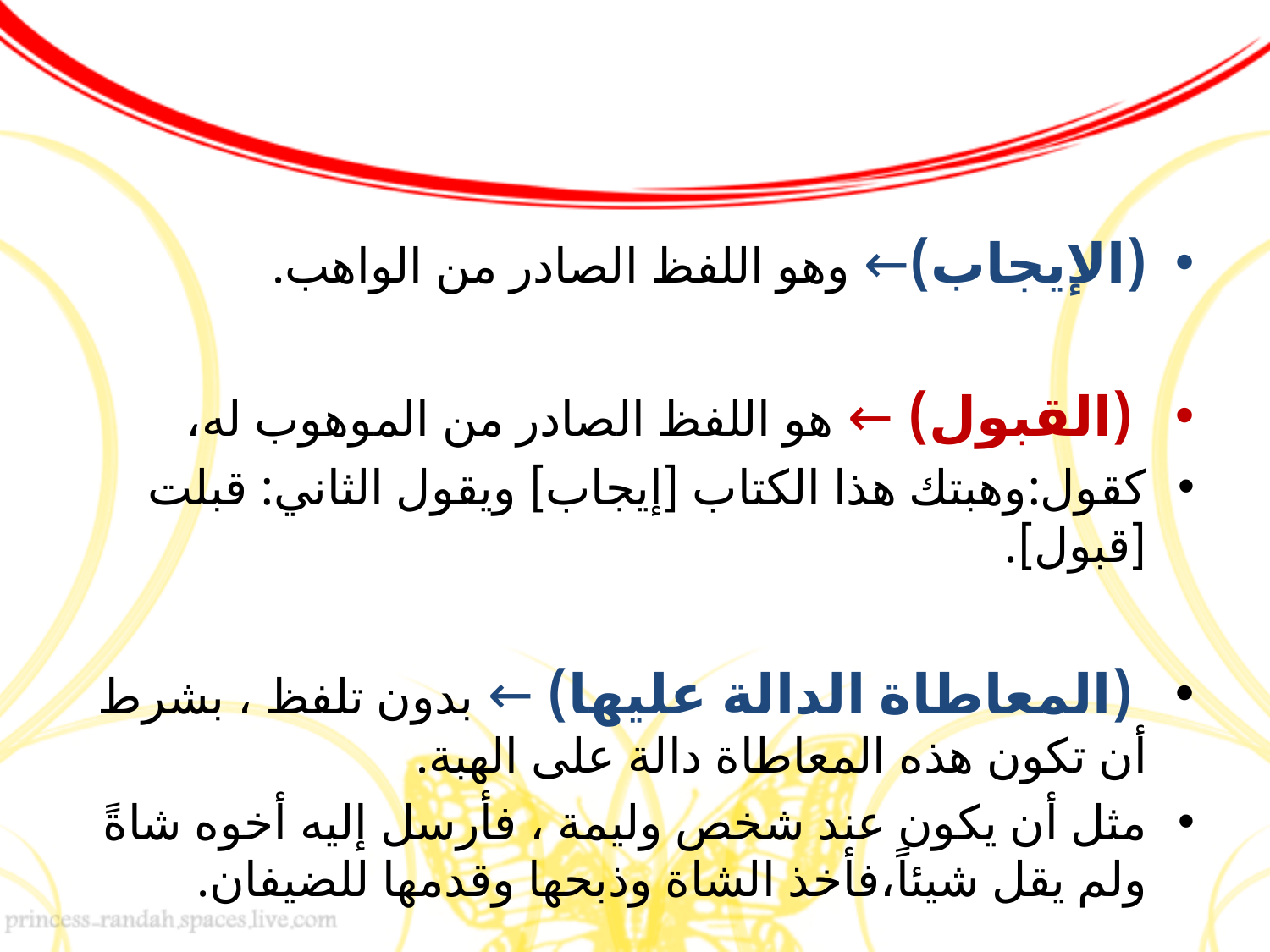

#
(الإيجاب)← وهو اللفظ الصادر من الواهب.

 (القبول) ← هو اللفظ الصادر من الموهوب له،
كقول:وهبتك هذا الكتاب [إيجاب] ويقول الثاني: قبلت [قبول].

 (المعاطاة الدالة عليها) ← بدون تلفظ ، بشرط أن تكون هذه المعاطاة دالة على الهبة.
مثل أن يكون عند شخص وليمة ، فأرسل إليه أخوه شاةً ولم يقل شيئاً،فأخذ الشاة وذبحها وقدمها للضيفان.